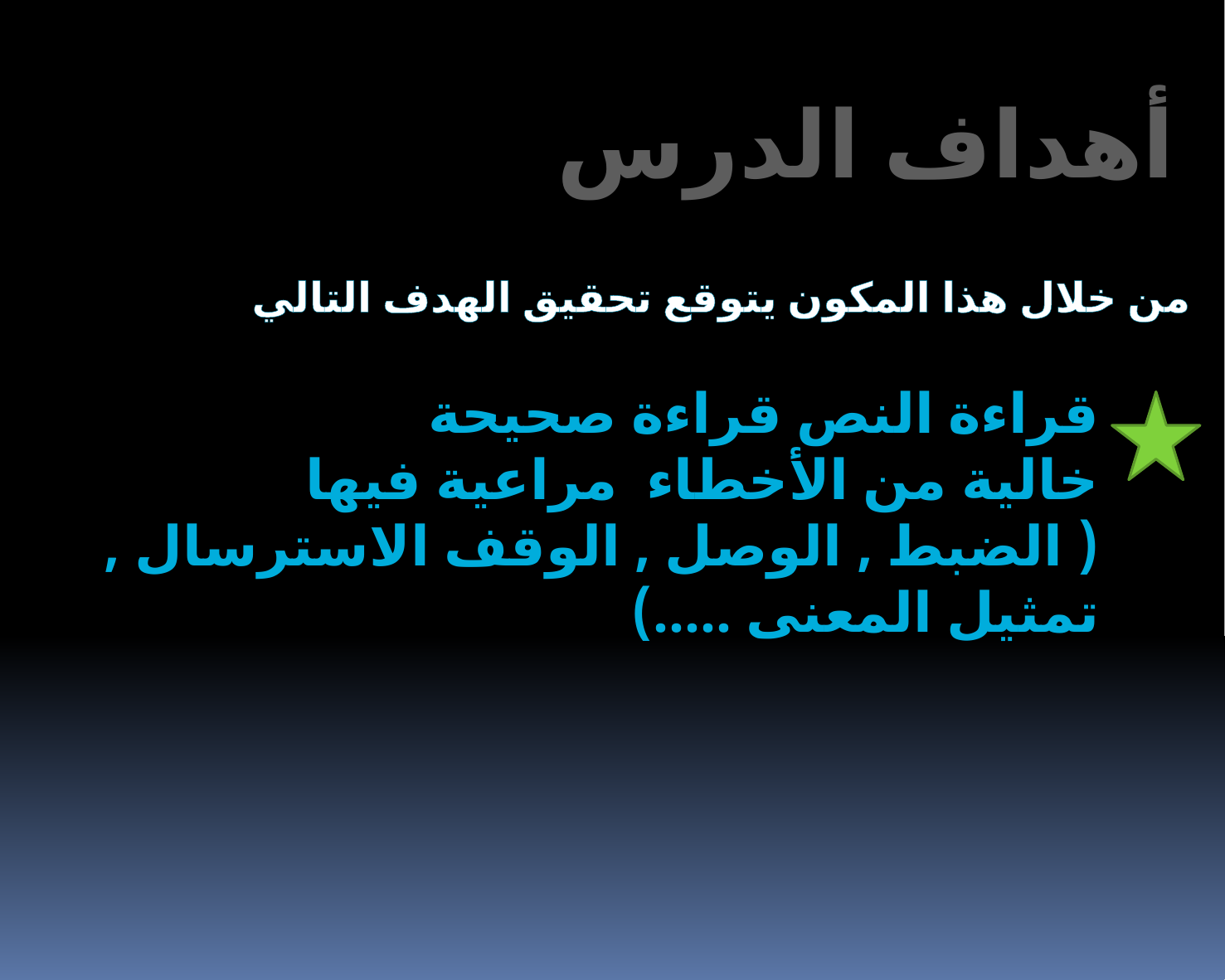

أهداف الدرس

من خلال هذا المكون يتوقع تحقيق الهدف التالي
قراءة النص قراءة صحيحة
خالية من الأخطاء  مراعية فيها
( الضبط , الوصل , الوقف الاسترسال , تمثيل المعنى .....)